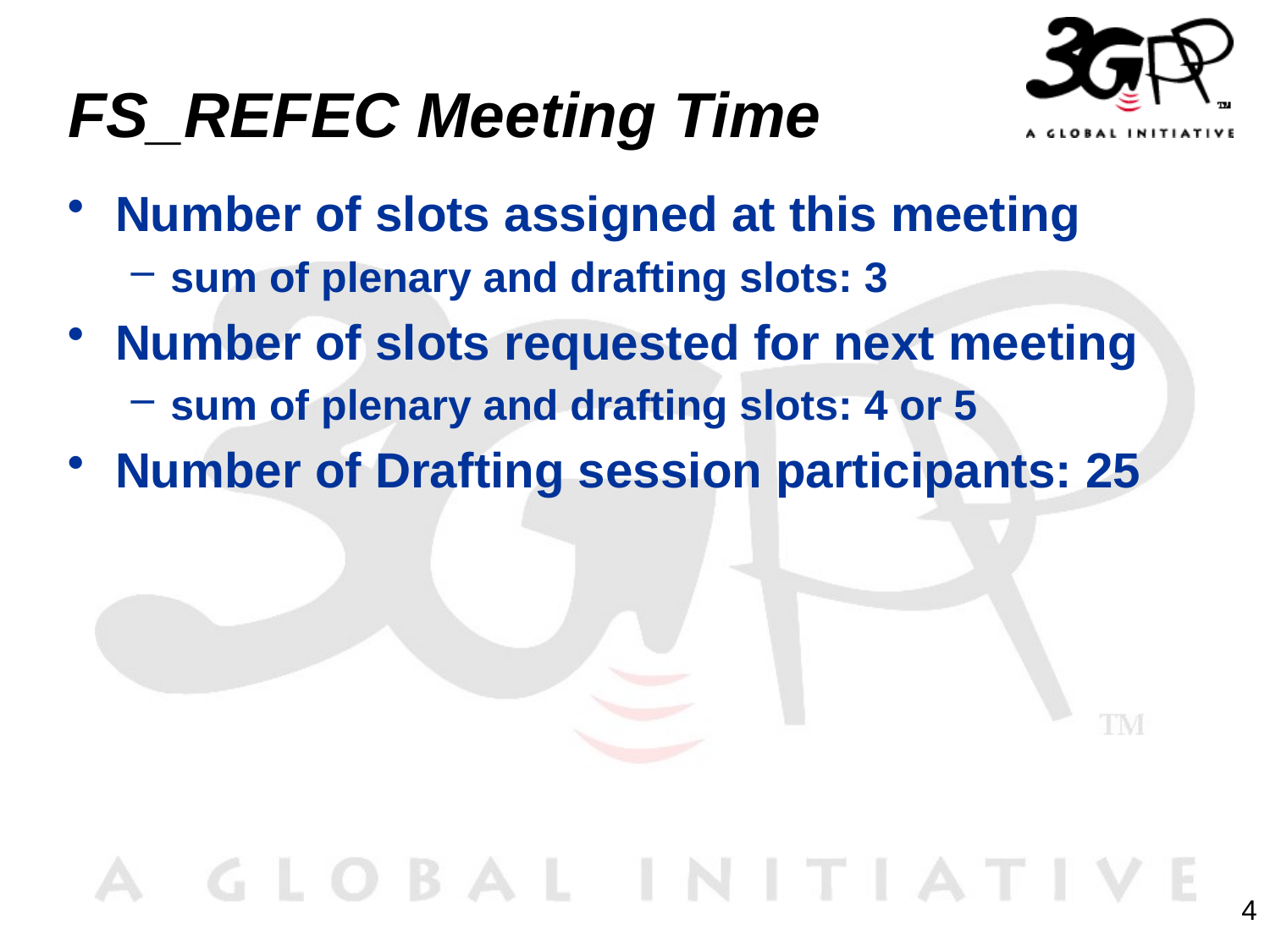

# FS_REFEC Meeting Time
Number of slots assigned at this meeting
sum of plenary and drafting slots: 3
Number of slots requested for next meeting
sum of plenary and drafting slots: 4 or 5
Number of Drafting session participants: 25
4